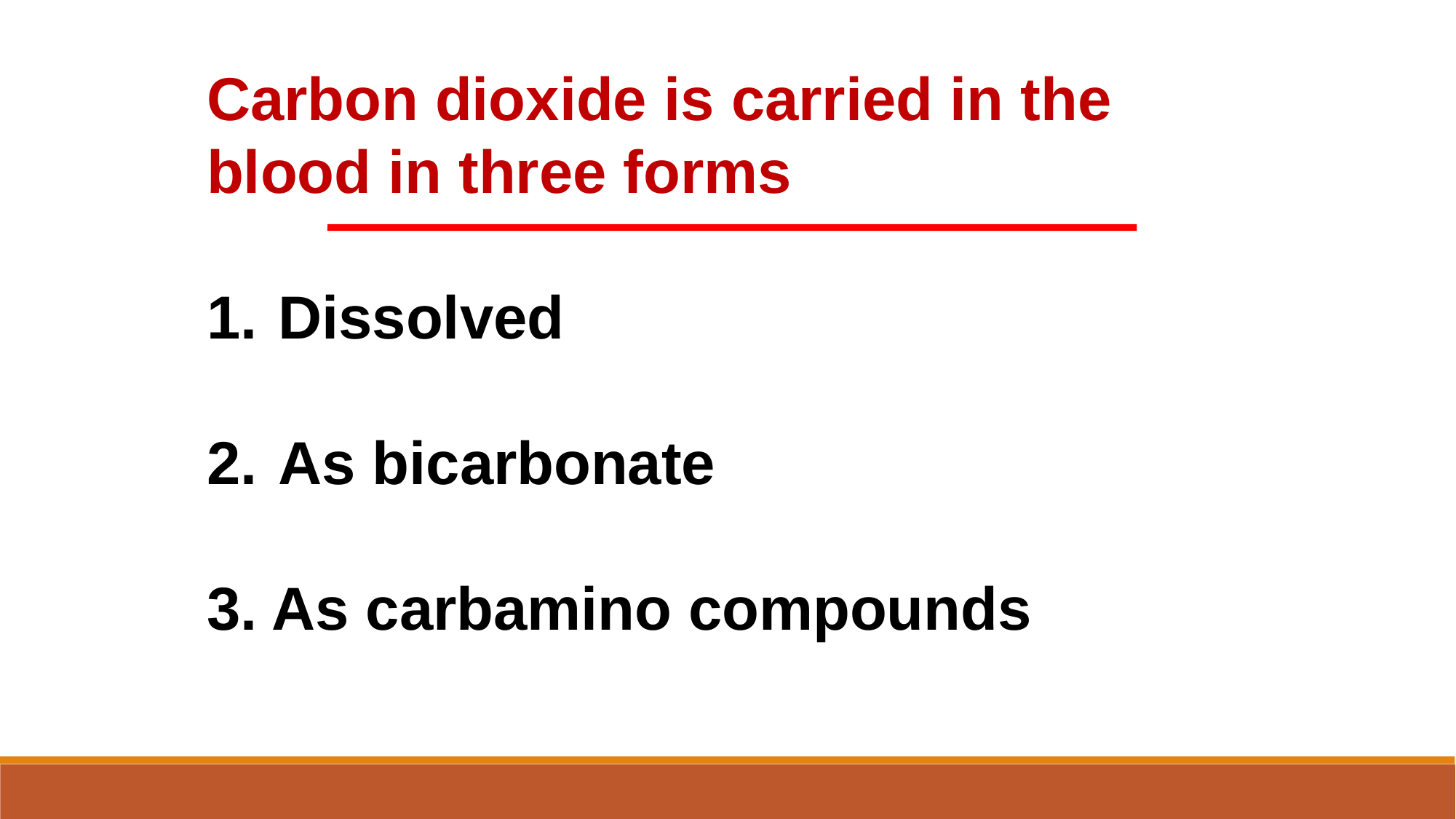

Carbon dioxide is carried in the
blood in three forms

 Dissolved

 As bicarbonate

3. As carbamino compounds